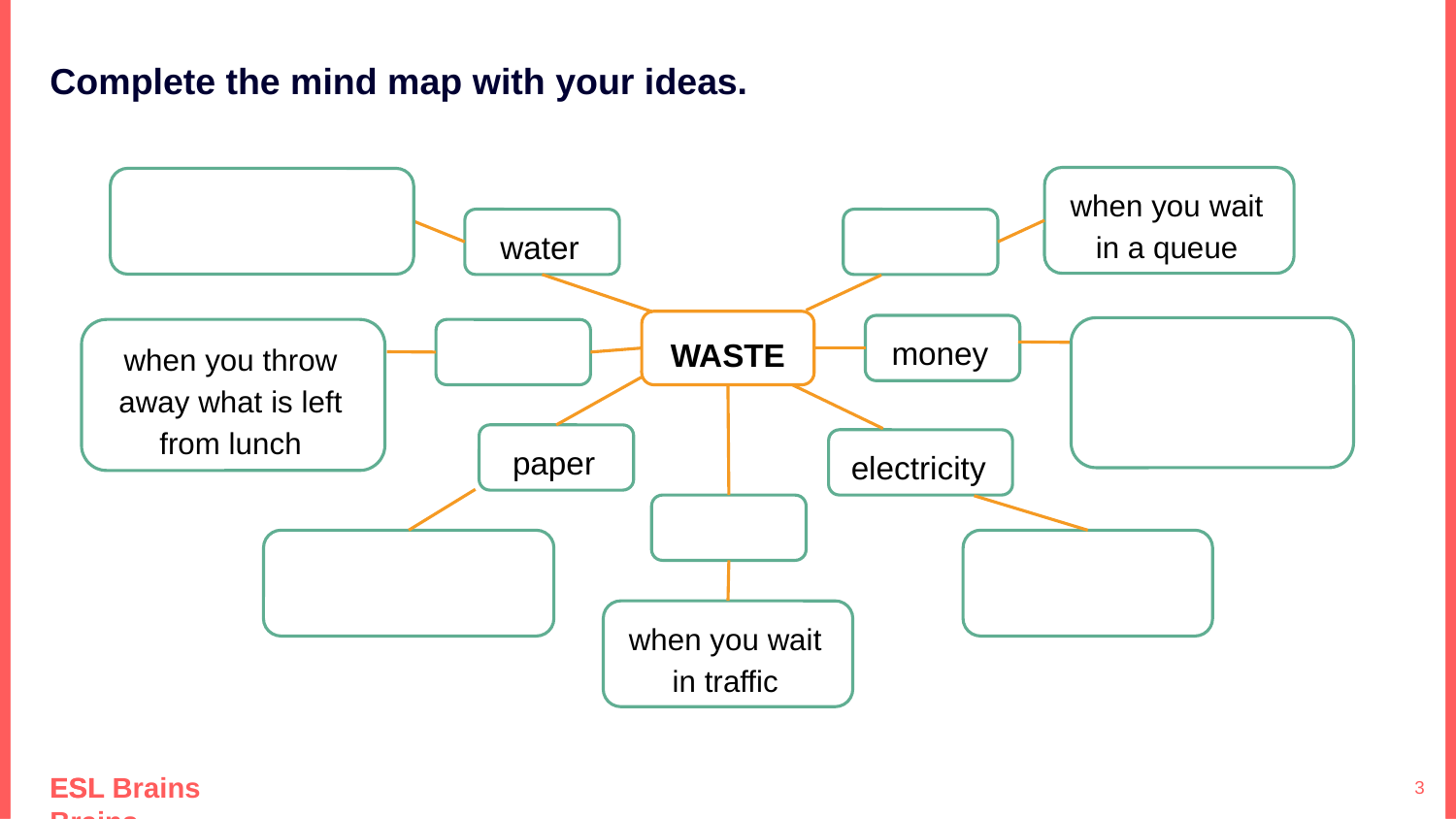

Complete the mind map with your ideas.
when you wait in a queue

water

WASTE
money

when you throw away what is left from lunch

paper
electricity

when you wait in traffic
ESL Brains
3